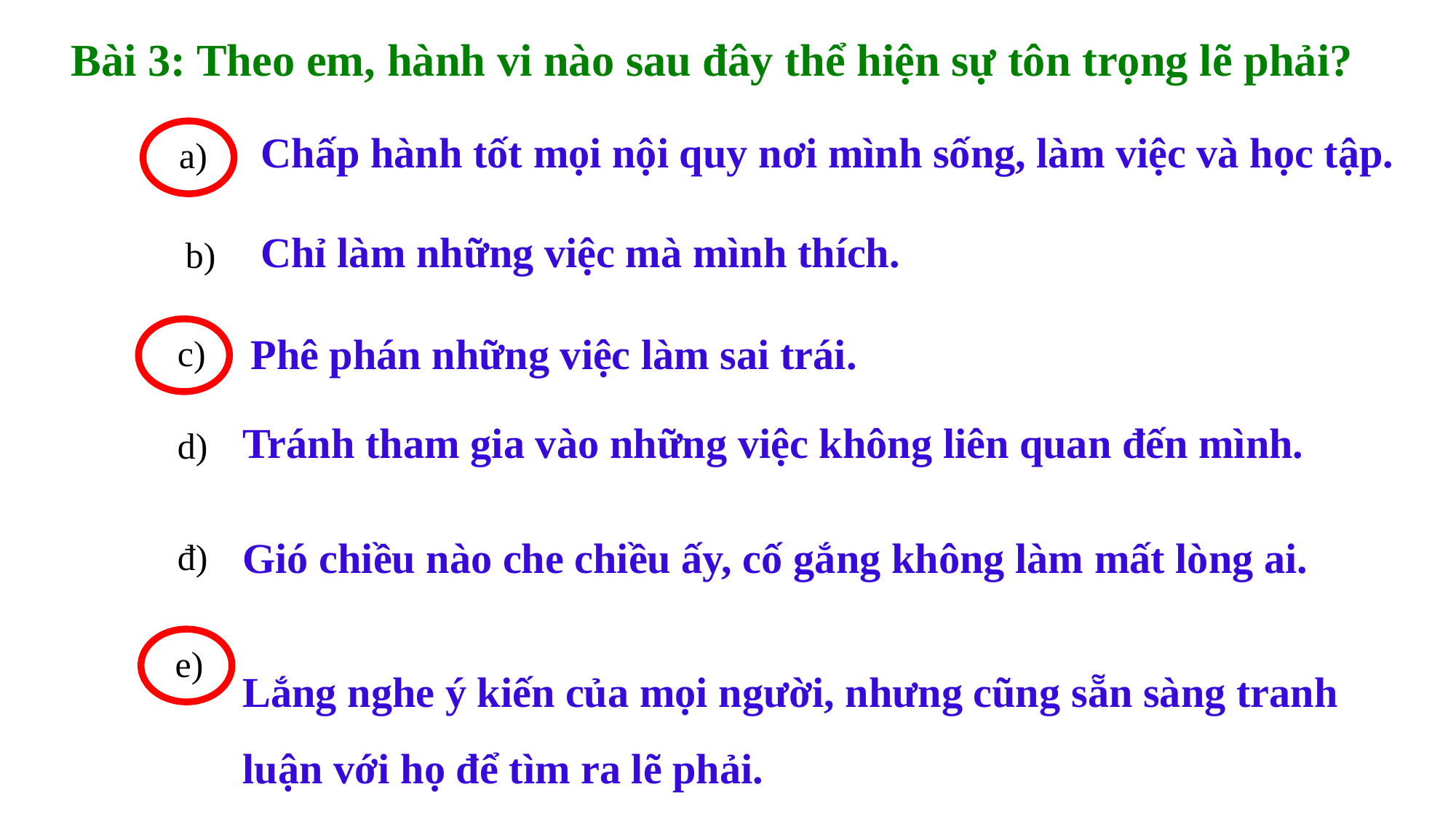

Bài 3: Theo em, hành vi nào sau đây thể hiện sự tôn trọng lẽ phải?
Chấp hành tốt mọi nội quy nơi mình sống, làm việc và học tập.

a)
Chỉ làm những việc mà mình thích.
b)

 Phê phán những việc làm sai trái.
c)
Tránh tham gia vào những việc không liên quan đến mình.
d)
Gió chiều nào che chiều ấy, cố gắng không làm mất lòng ai.
đ)

Lắng nghe ý kiến của mọi người, nhưng cũng sẵn sàng tranh luận với họ để tìm ra lẽ phải.
e)